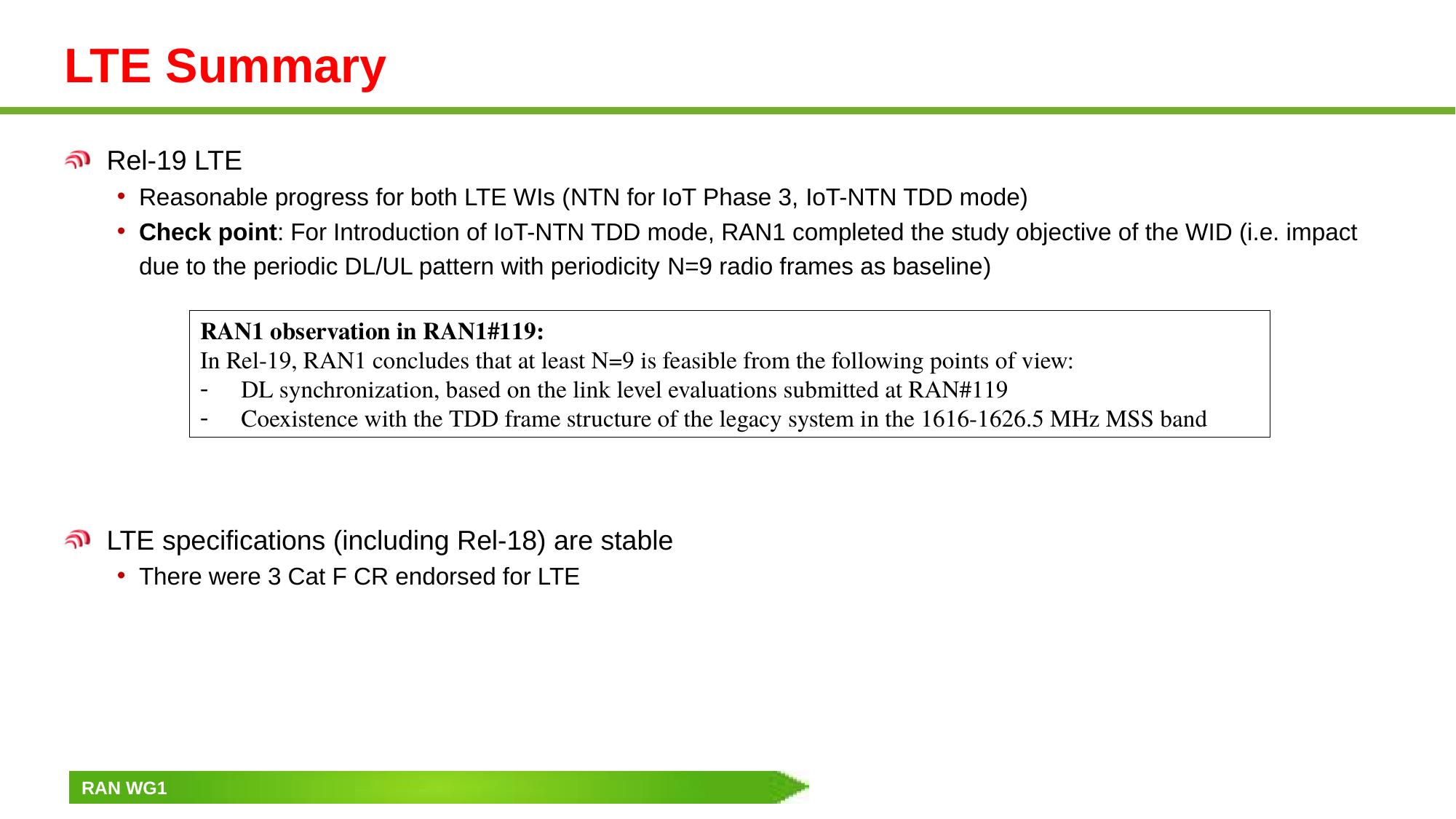

# LTE Summary
Rel-19 LTE
Reasonable progress for both LTE WIs (NTN for IoT Phase 3, IoT-NTN TDD mode)
Check point: For Introduction of IoT-NTN TDD mode, RAN1 completed the study objective of the WID (i.e. impact due to the periodic DL/UL pattern with periodicity N=9 radio frames as baseline)

LTE specifications (including Rel-18) are stable
There were 3 Cat F CR endorsed for LTE

RAN1 observation in RAN1#119:
In Rel-19, RAN1 concludes that at least N=9 is feasible from the following points of view:
DL synchronization, based on the link level evaluations submitted at RAN#119
Coexistence with the TDD frame structure of the legacy system in the 1616-1626.5 MHz MSS band